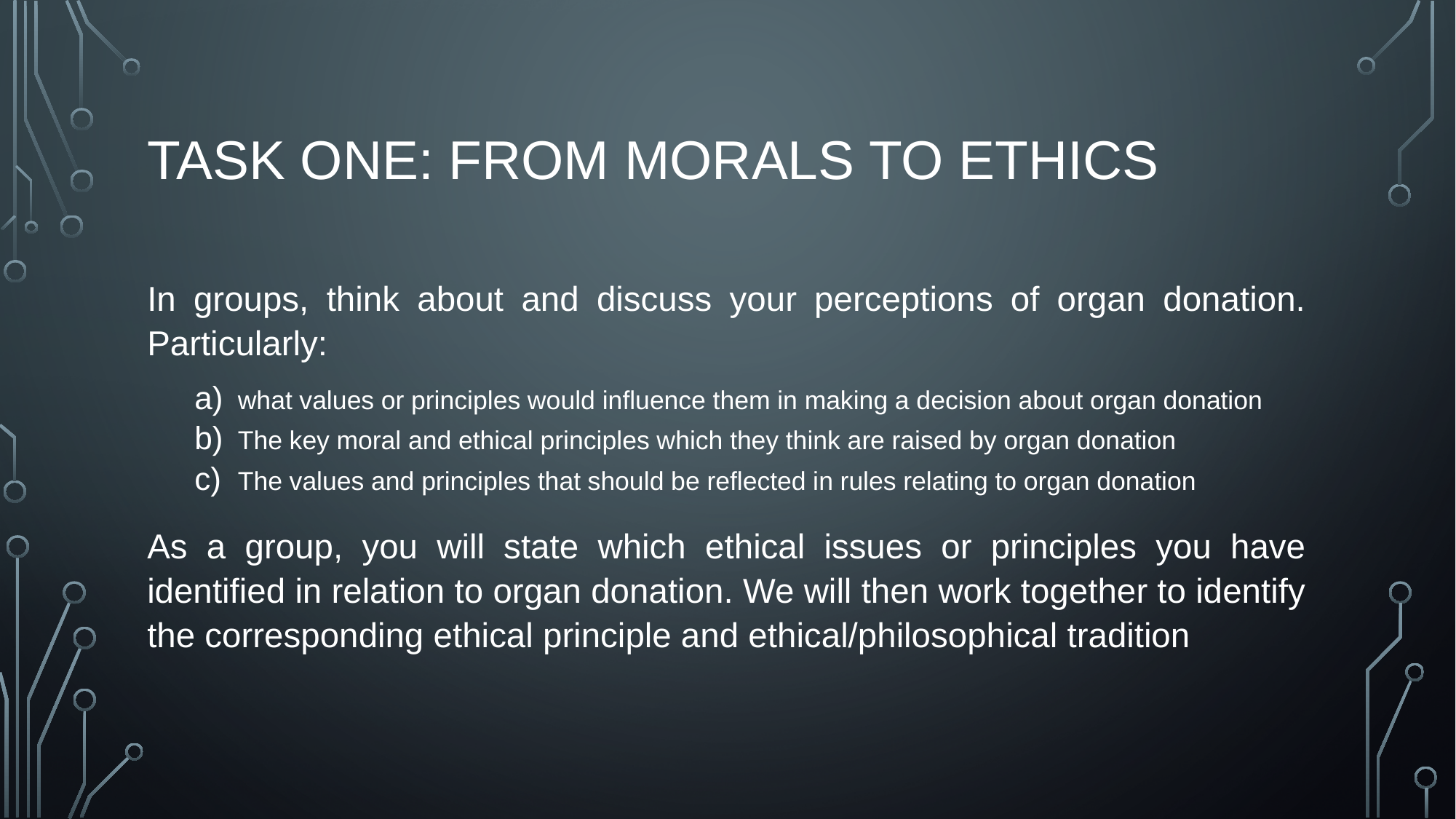

# Task one: from morals to ethics
In groups, think about and discuss your perceptions of organ donation. Particularly:
what values or principles would influence them in making a decision about organ donation
The key moral and ethical principles which they think are raised by organ donation
The values and principles that should be reflected in rules relating to organ donation
As a group, you will state which ethical issues or principles you have identified in relation to organ donation. We will then work together to identify the corresponding ethical principle and ethical/philosophical tradition